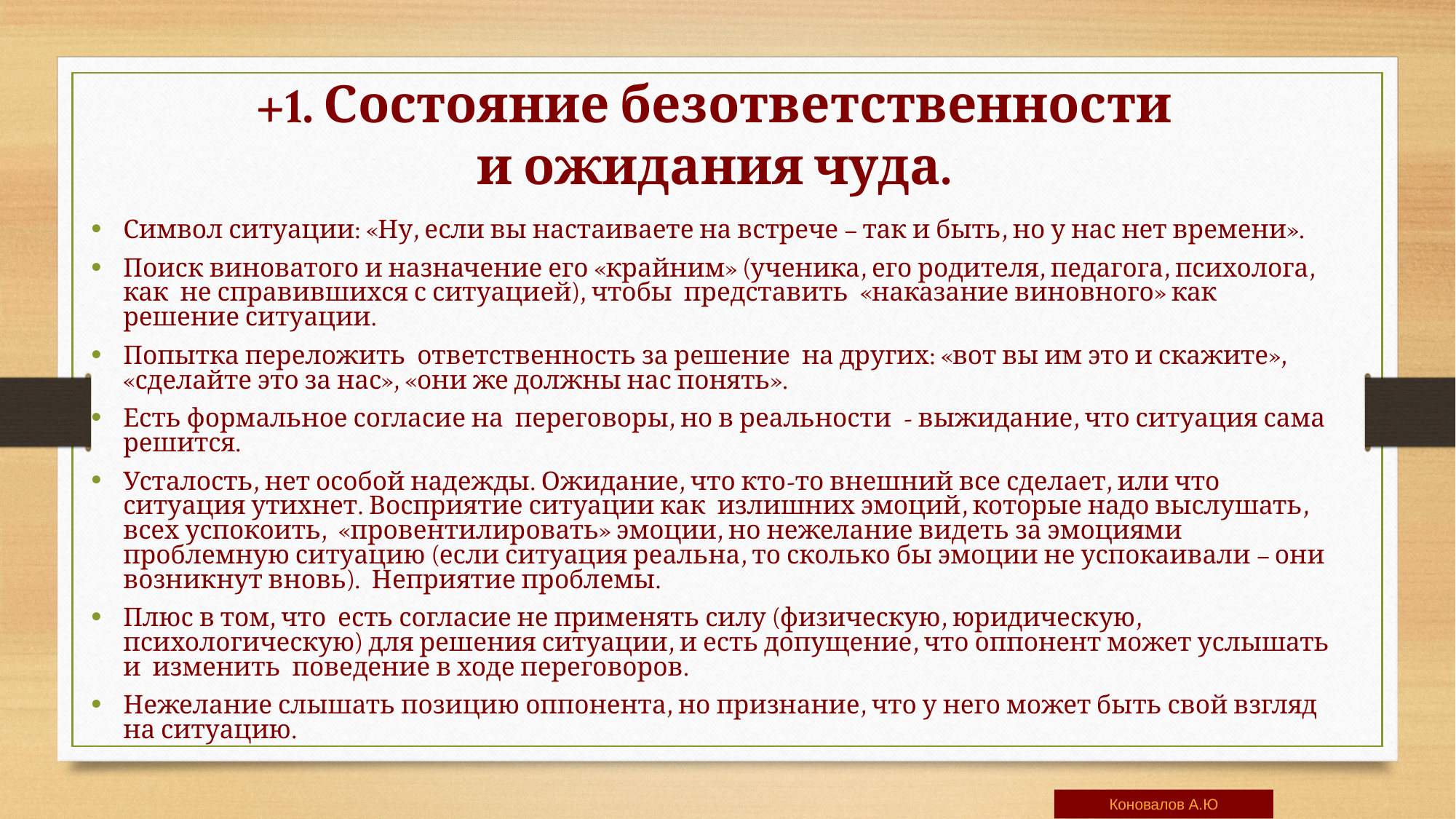

+1. Состояние безответственности  и ожидания чуда.
Символ ситуации: «Ну, если вы настаиваете на встрече – так и быть, но у нас нет времени».
Поиск виноватого и назначение его «крайним» (ученика, его родителя, педагога, психолога, как  не справившихся с ситуацией), чтобы  представить  «наказание виновного» как решение ситуации.
Попытка переложить  ответственность за решение  на других: «вот вы им это и скажите», «сделайте это за нас», «они же должны нас понять».
Есть формальное согласие на  переговоры, но в реальности  - выжидание, что ситуация сама решится.
Усталость, нет особой надежды. Ожидание, что кто-то внешний все сделает, или что ситуация утихнет. Восприятие ситуации как  излишних эмоций, которые надо выслушать, всех успокоить,  «провентилировать» эмоции, но нежелание видеть за эмоциями проблемную ситуацию (если ситуация реальна, то сколько бы эмоции не успокаивали – они возникнут вновь).  Неприятие проблемы.
Плюс в том, что  есть согласие не применять силу (физическую, юридическую, психологическую) для решения ситуации, и есть допущение, что оппонент может услышать и  изменить  поведение в ходе переговоров.
Нежелание слышать позицию оппонента, но признание, что у него может быть свой взгляд на ситуацию.
Коновалов А.Ю